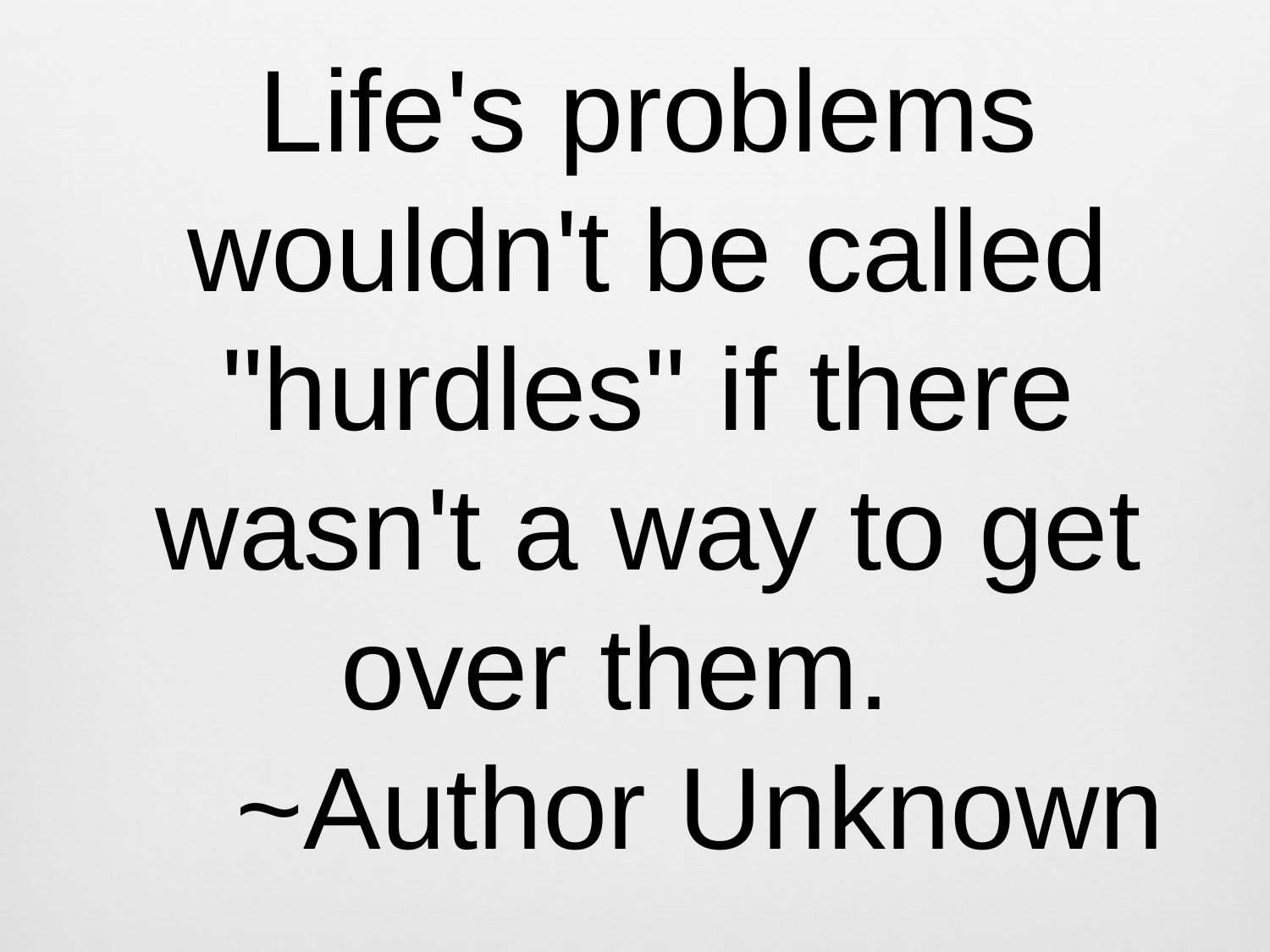

Life's problems wouldn't be called "hurdles" if there wasn't a way to get over them.
    ~Author Unknown